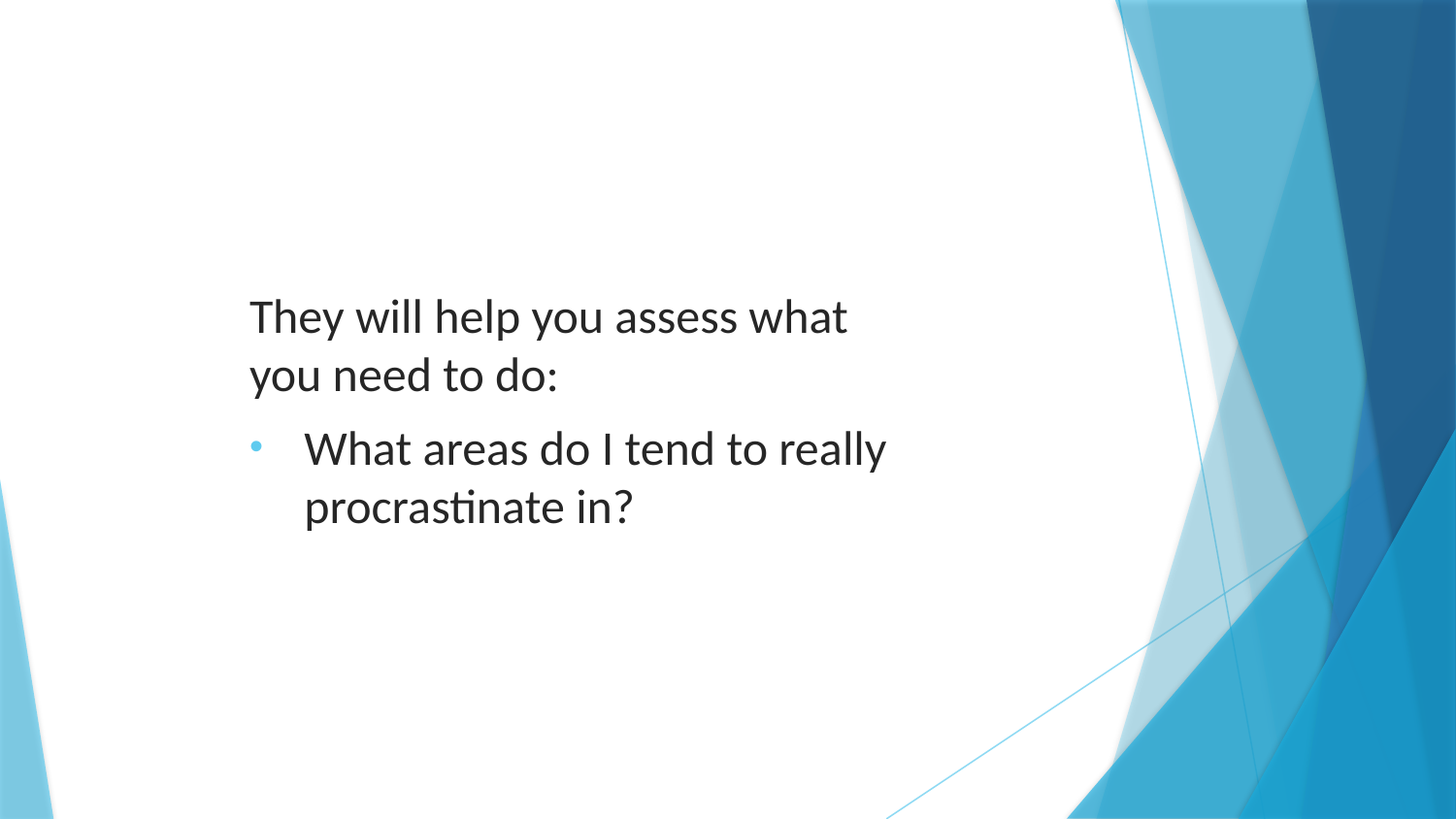

They will help you assess what you need to do:
What areas do I tend to really procrastinate in?